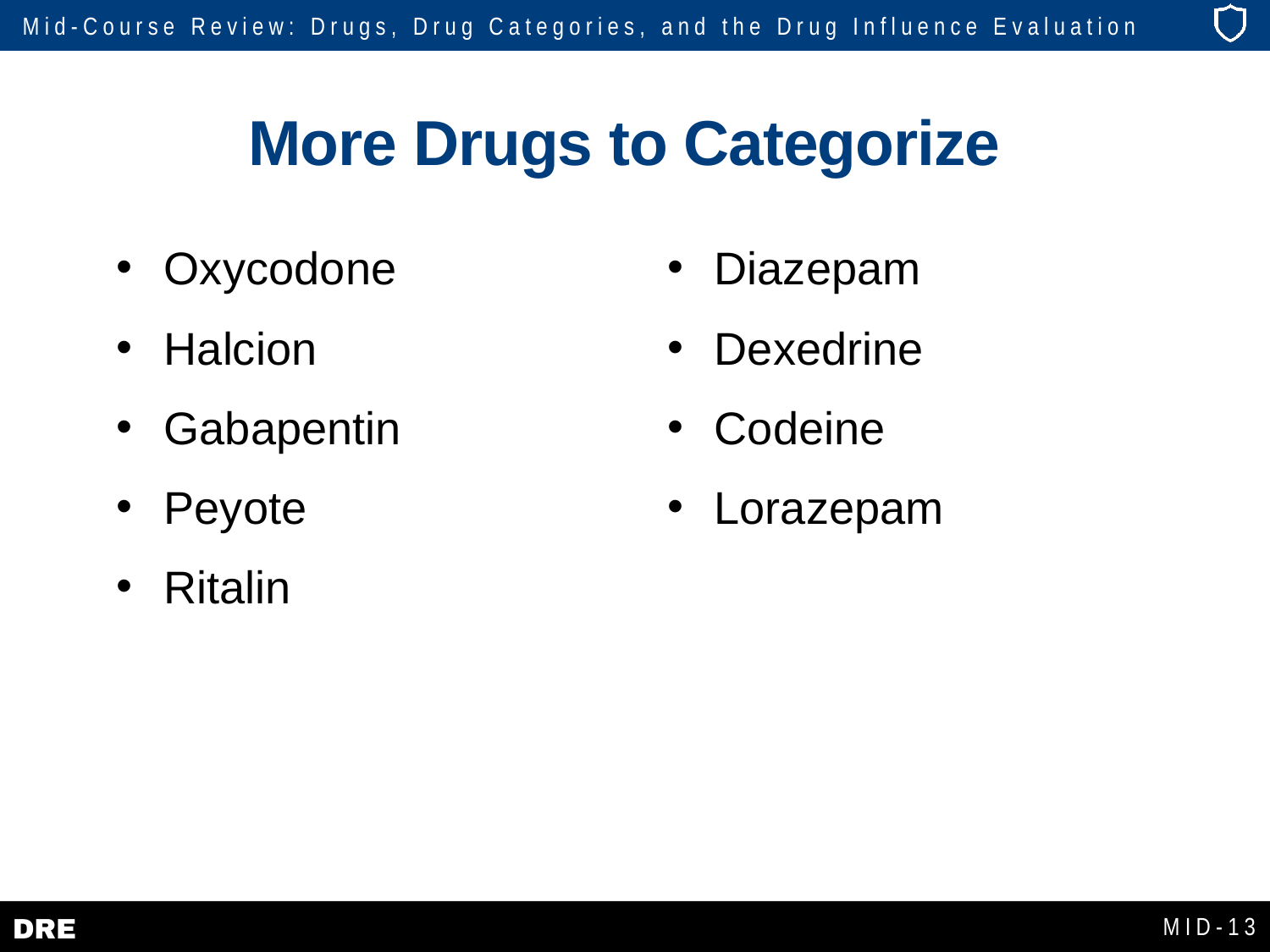

# More Drugs to Categorize
Oxycodone
Halcion
Gabapentin
Peyote
Ritalin

Diazepam
Dexedrine
Codeine
Lorazepam
MID-13